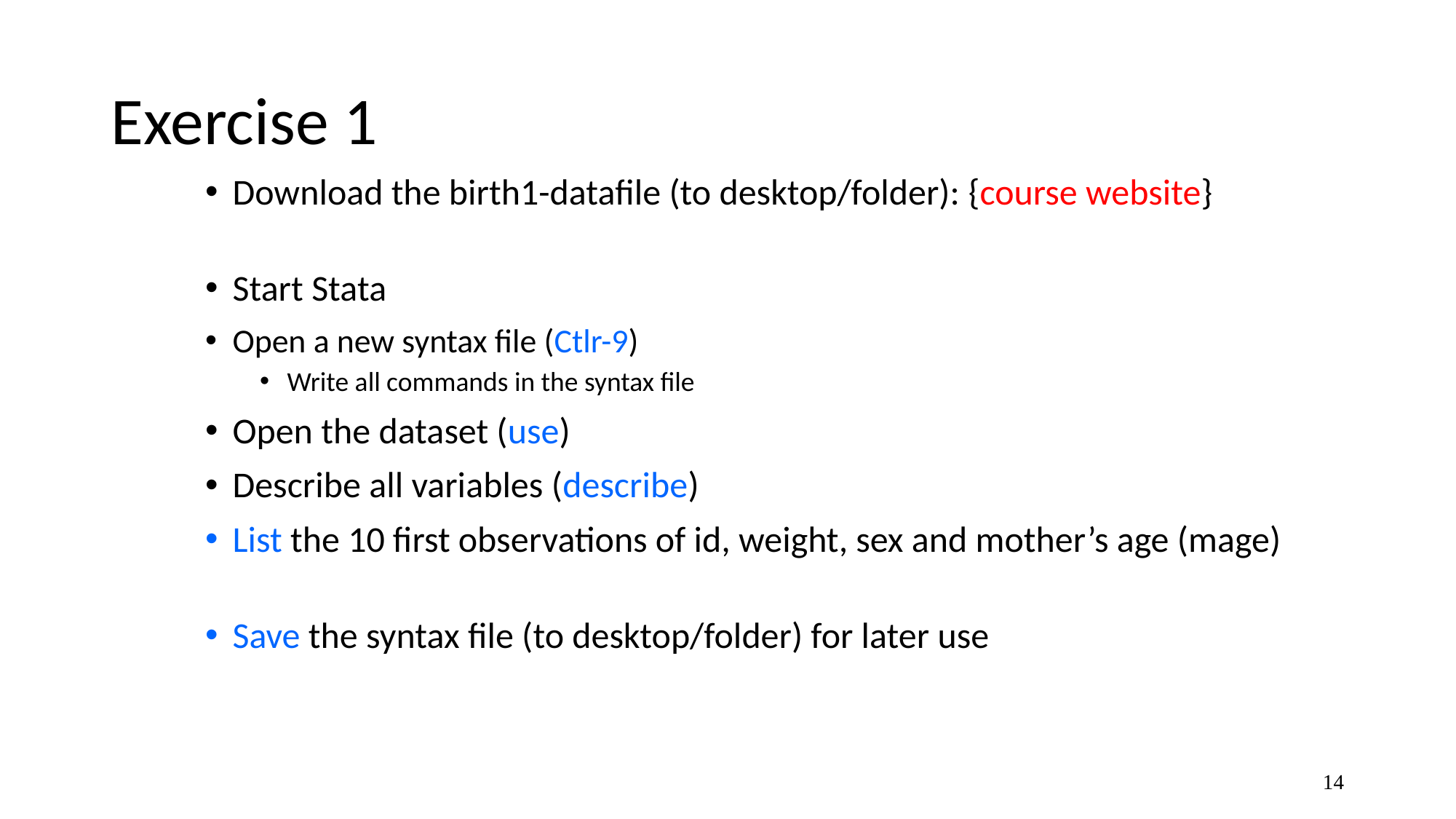

# Exercise 1
Download the birth1-datafile (to desktop/folder): {course website}

Start Stata
Open a new syntax file (Ctlr-9)
Write all commands in the syntax file
Open the dataset (use)
Describe all variables (describe)
List the 10 first observations of id, weight, sex and mother’s age (mage)

Save the syntax file (to desktop/folder) for later use
14